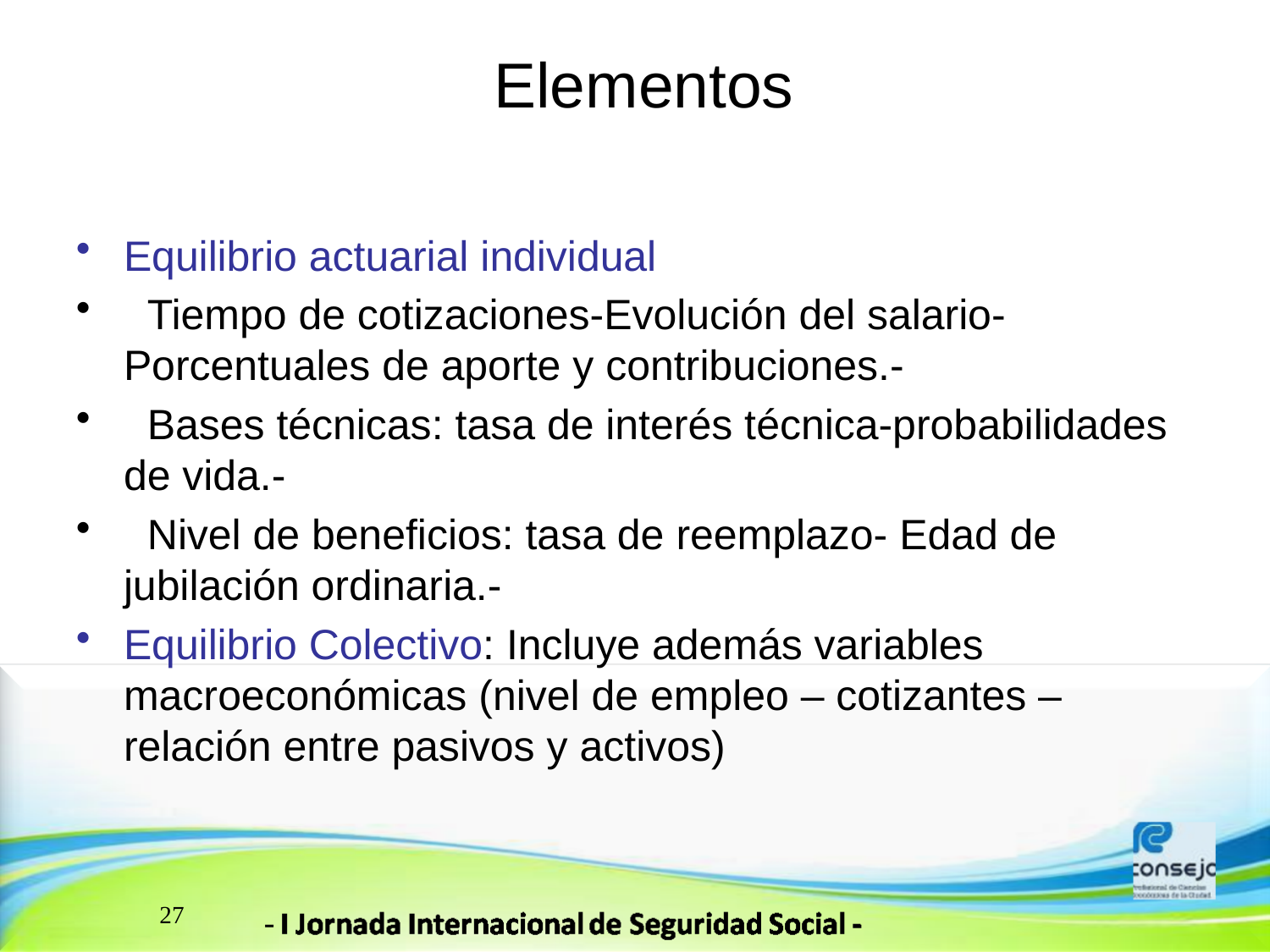

Elementos
Equilibrio actuarial individual
  Tiempo de cotizaciones-Evolución del salario-Porcentuales de aporte y contribuciones.-
  Bases técnicas: tasa de interés técnica-probabilidades de vida.-
  Nivel de beneficios: tasa de reemplazo- Edad de jubilación ordinaria.-
Equilibrio Colectivo: Incluye además variables macroeconómicas (nivel de empleo – cotizantes – relación entre pasivos y activos)
27